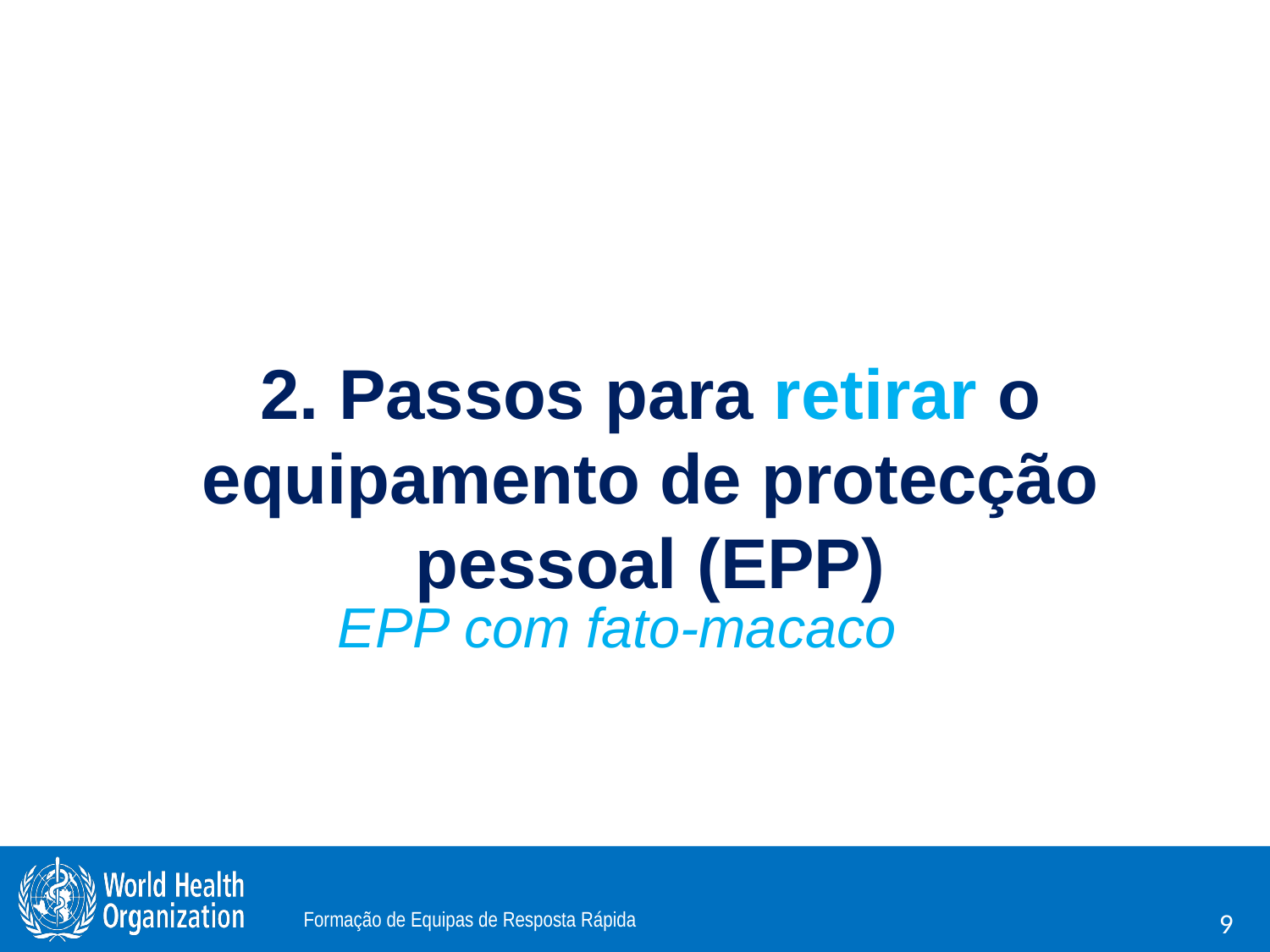

# 2. Passos para retirar o equipamento de protecção pessoal (EPP)
EPP com fato-macaco